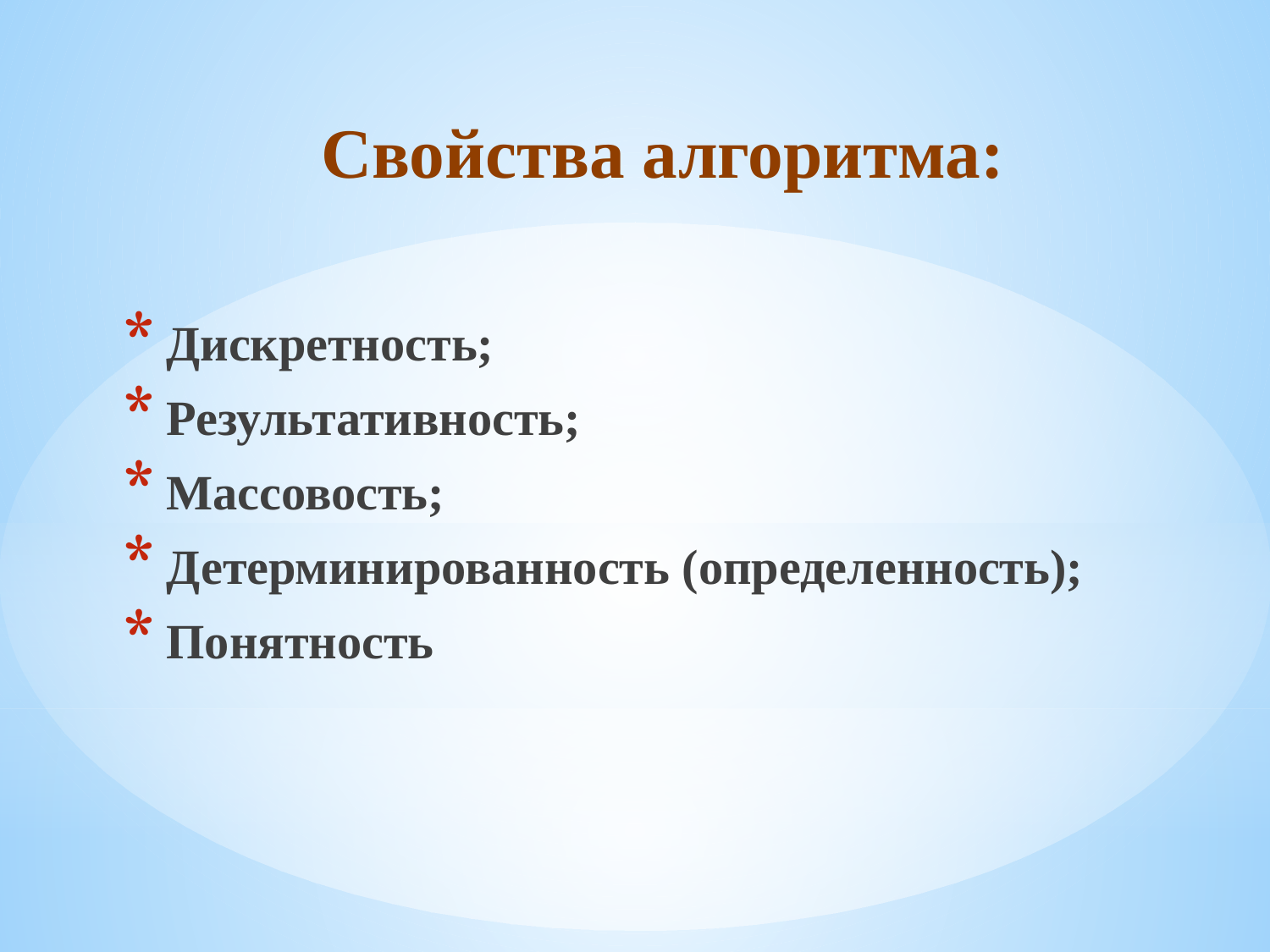

Свойства алгоритма:

 Дискретность;
 Результативность;
 Массовость;
 Детерминированность (определенность);
 Понятность